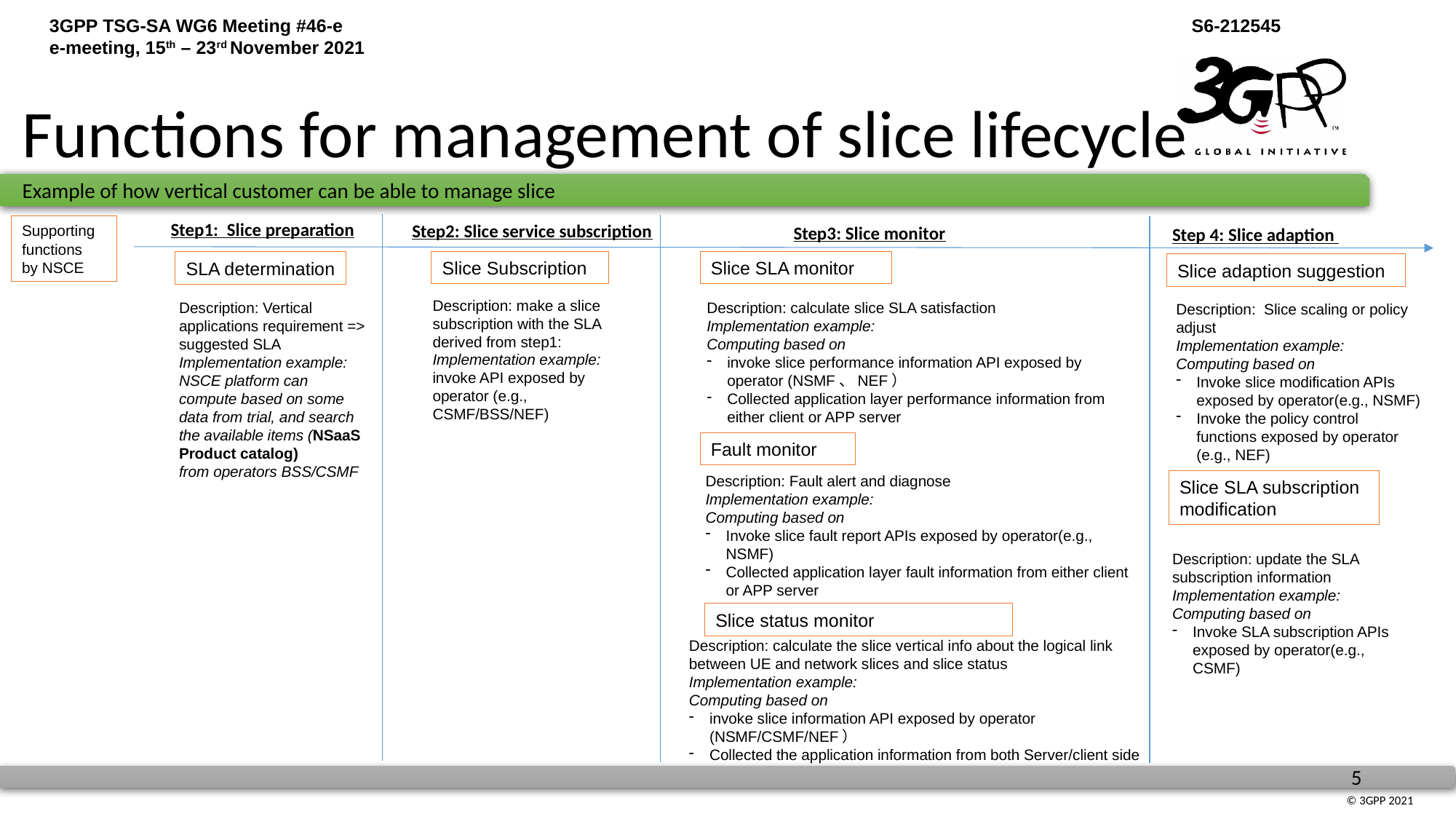

# Functions for management of slice lifecycle
Example of how vertical customer can be able to manage slice
Step1:  Slice preparation
Step2: Slice service subscription
Supporting functions  by NSCE
Step3: Slice monitor
Step 4: Slice adaption
Slice Subscription
Slice SLA monitor
SLA determination
Slice adaption suggestion
Description: make a slice subscription with the SLA derived from step1:
Implementation example:
invoke API exposed by operator (e.g., CSMF/BSS/NEF)
Description: calculate slice SLA satisfaction
Implementation example:
Computing based on
invoke slice performance information API exposed by operator (NSMF、NEF）
Collected application layer performance information from either client or APP server
Description: Vertical applications requirement => suggested SLA
Implementation example: NSCE platform can compute based on some data from trial, and search the available items (NSaaS  Product catalog)
from operators BSS/CSMF
Description:  Slice scaling or policy adjust
Implementation example:
Computing based on
Invoke slice modification APIs exposed by operator(e.g., NSMF)
Invoke the policy control functions exposed by operator (e.g., NEF)
Fault monitor
Description: Fault alert and diagnose
Implementation example:
Computing based on
Invoke slice fault report APIs exposed by operator(e.g., NSMF)
Collected application layer fault information from either client or APP server
Slice SLA subscription modification
Description: update the SLA subscription information
Implementation example:
Computing based on
Invoke SLA subscription APIs exposed by operator(e.g., CSMF)
Slice status monitor
Description: calculate the slice vertical info about the logical link between UE and network slices and slice status
Implementation example:
Computing based on
invoke slice information API exposed by operator (NSMF/CSMF/NEF）
Collected the application information from both Server/client side